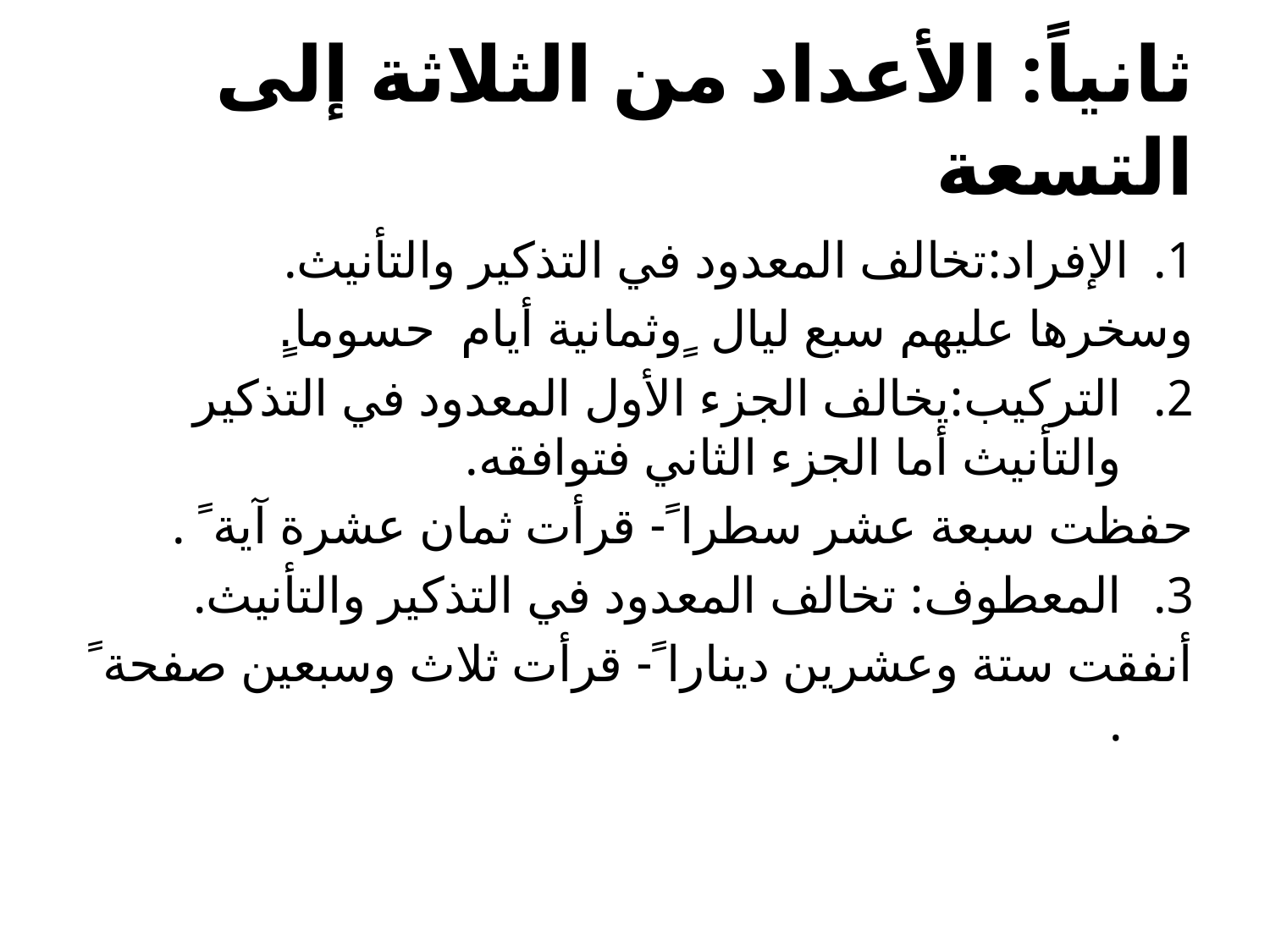

# ثانياً: الأعداد من الثلاثة إلى التسعة
الإفراد:تخالف المعدود في التذكير والتأنيث.
وسخرها عليهم سبع ليال  ٍوثمانية أيام  حسوما.ٍ
التركيب:يخالف الجزء الأول المعدود في التذكير والتأنيث أما الجزء الثاني فتوافقه.
حفظت سبعة عشر سطرا ً- قرأت ثمان عشرة آية ً .
المعطوف: تخالف المعدود في التذكير والتأنيث.
أنفقت ستة وعشرين دينارا ً- قرأت ثلاث وسبعين صفحة ً .